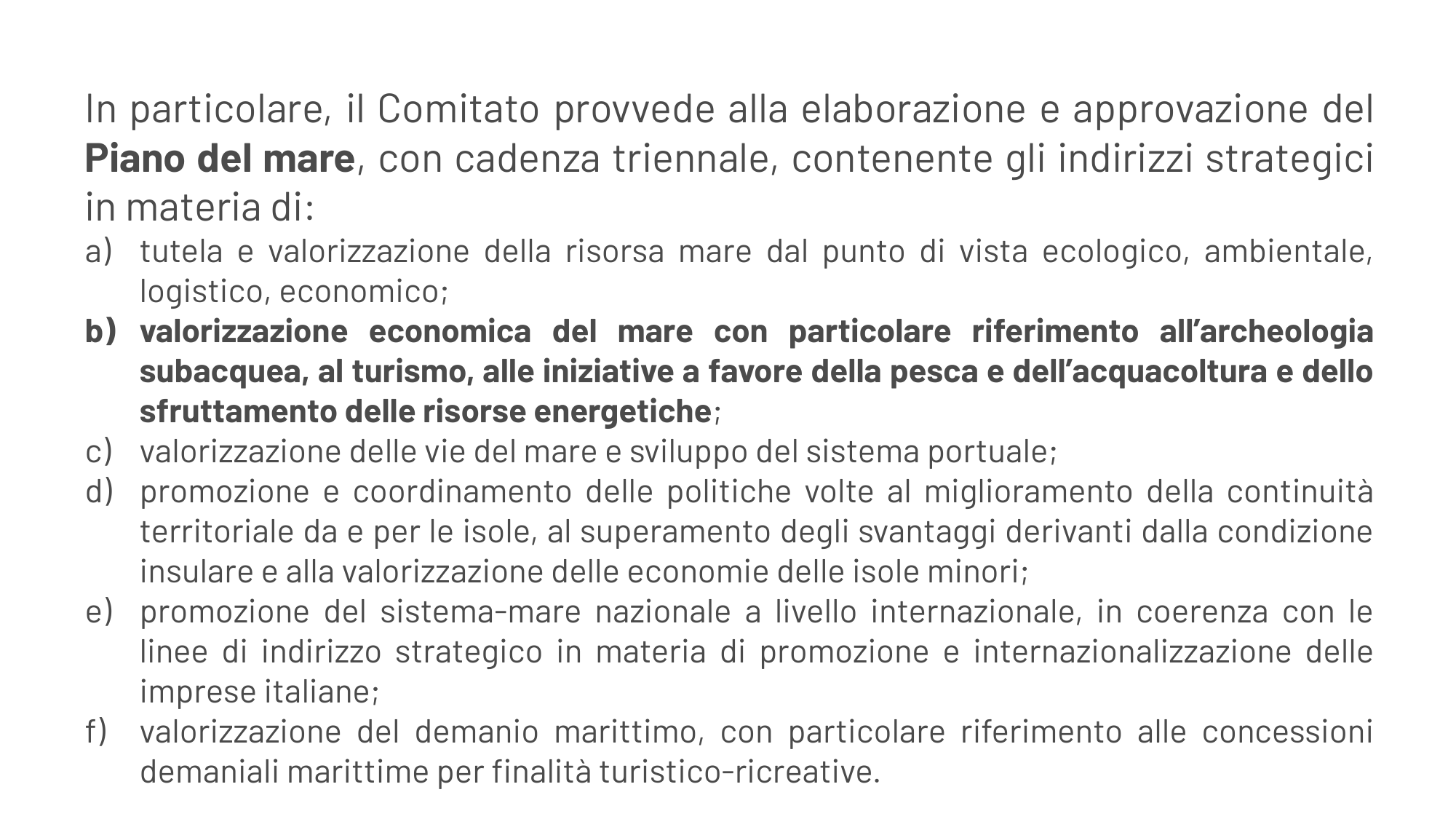

In particolare, il Comitato provvede alla elaborazione e approvazione del Piano del mare, con cadenza triennale, contenente gli indirizzi strategici in materia di:
tutela e valorizzazione della risorsa mare dal punto di vista ecologico, ambientale, logistico, economico;
valorizzazione economica del mare con particolare riferimento all’archeologia subacquea, al turismo, alle iniziative a favore della pesca e dell’acquacoltura e dello sfruttamento delle risorse energetiche;
valorizzazione delle vie del mare e sviluppo del sistema portuale;
promozione e coordinamento delle politiche volte al miglioramento della continuità territoriale da e per le isole, al superamento degli svantaggi derivanti dalla condizione insulare e alla valorizzazione delle economie delle isole minori;
promozione del sistema-mare nazionale a livello internazionale, in coerenza con le linee di indirizzo strategico in materia di promozione e internazionalizzazione delle imprese italiane;
valorizzazione del demanio marittimo, con particolare riferimento alle concessioni demaniali marittime per finalità turistico-ricreative.